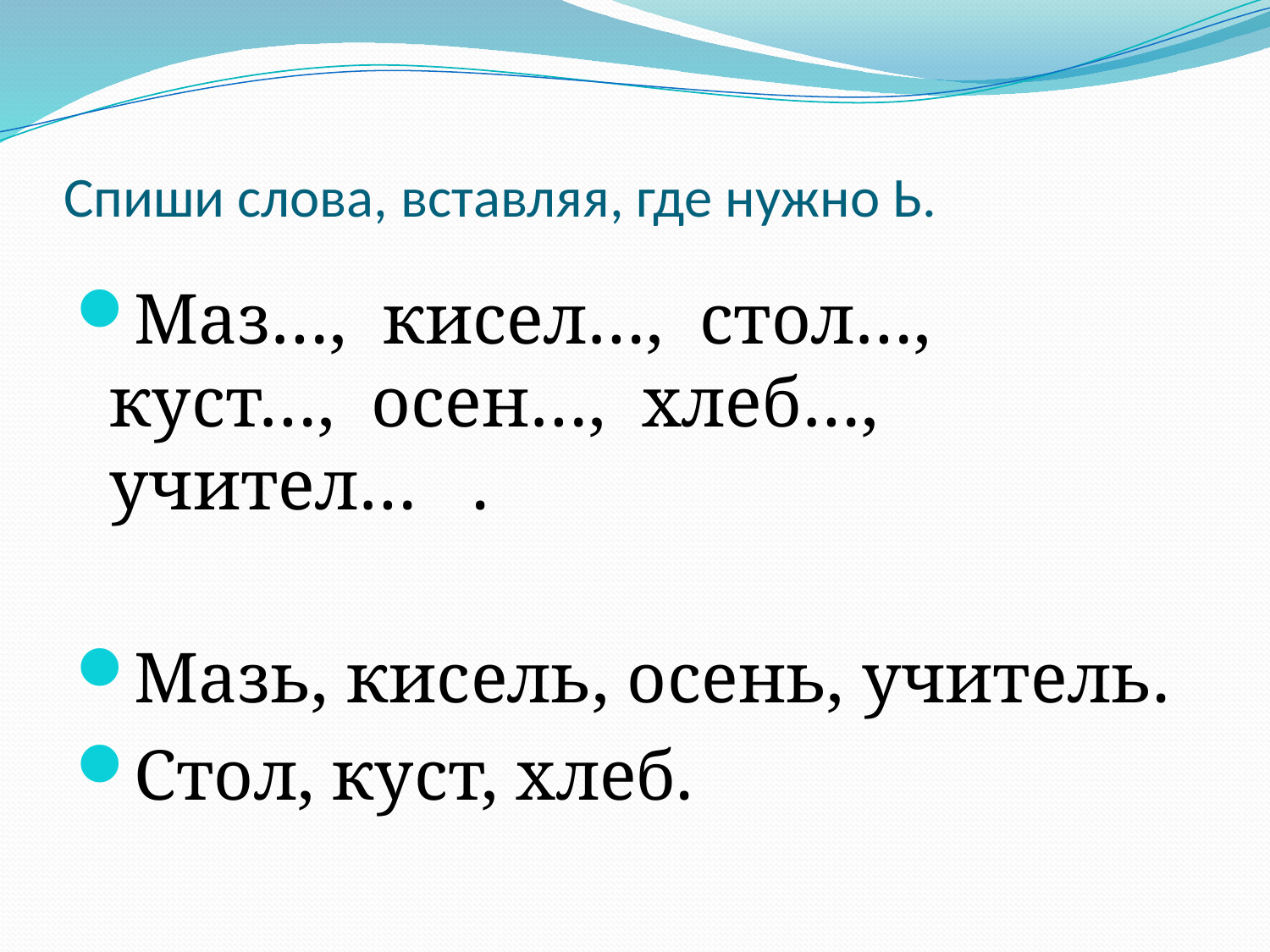

# Спиши слова, вставляя, где нужно Ь.
Маз…,  кисел…,  стол…,    куст…,  осен…,  хлеб…, учител…   .

Мазь, кисель, осень, учитель.
Стол, куст, хлеб.